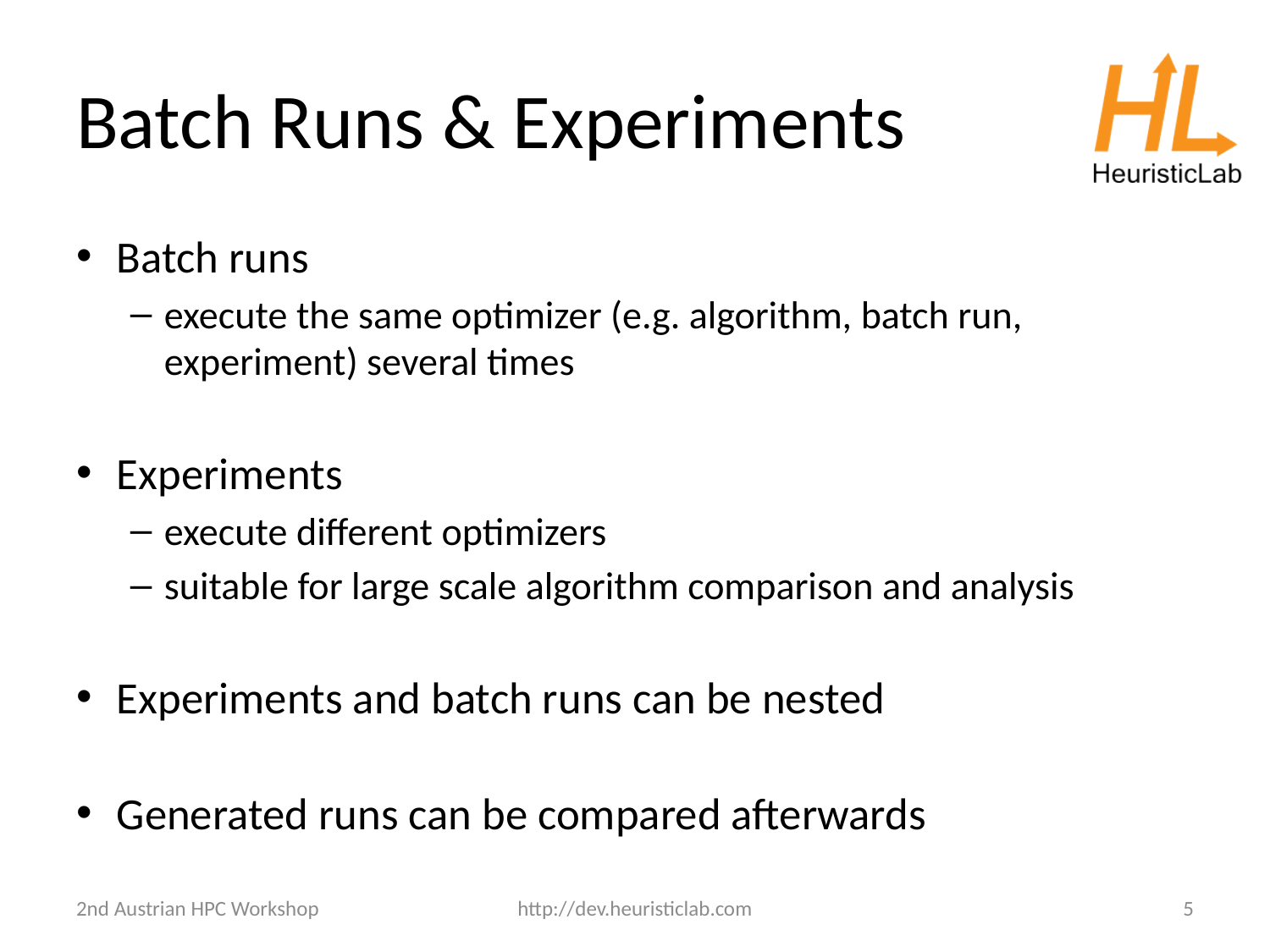

# Batch Runs & Experiments
Batch runs
execute the same optimizer (e.g. algorithm, batch run, experiment) several times

Experiments
execute different optimizers
suitable for large scale algorithm comparison and analysis

Experiments and batch runs can be nested

Generated runs can be compared afterwards

2nd Austrian HPC Workshop
http://dev.heuristiclab.com
5